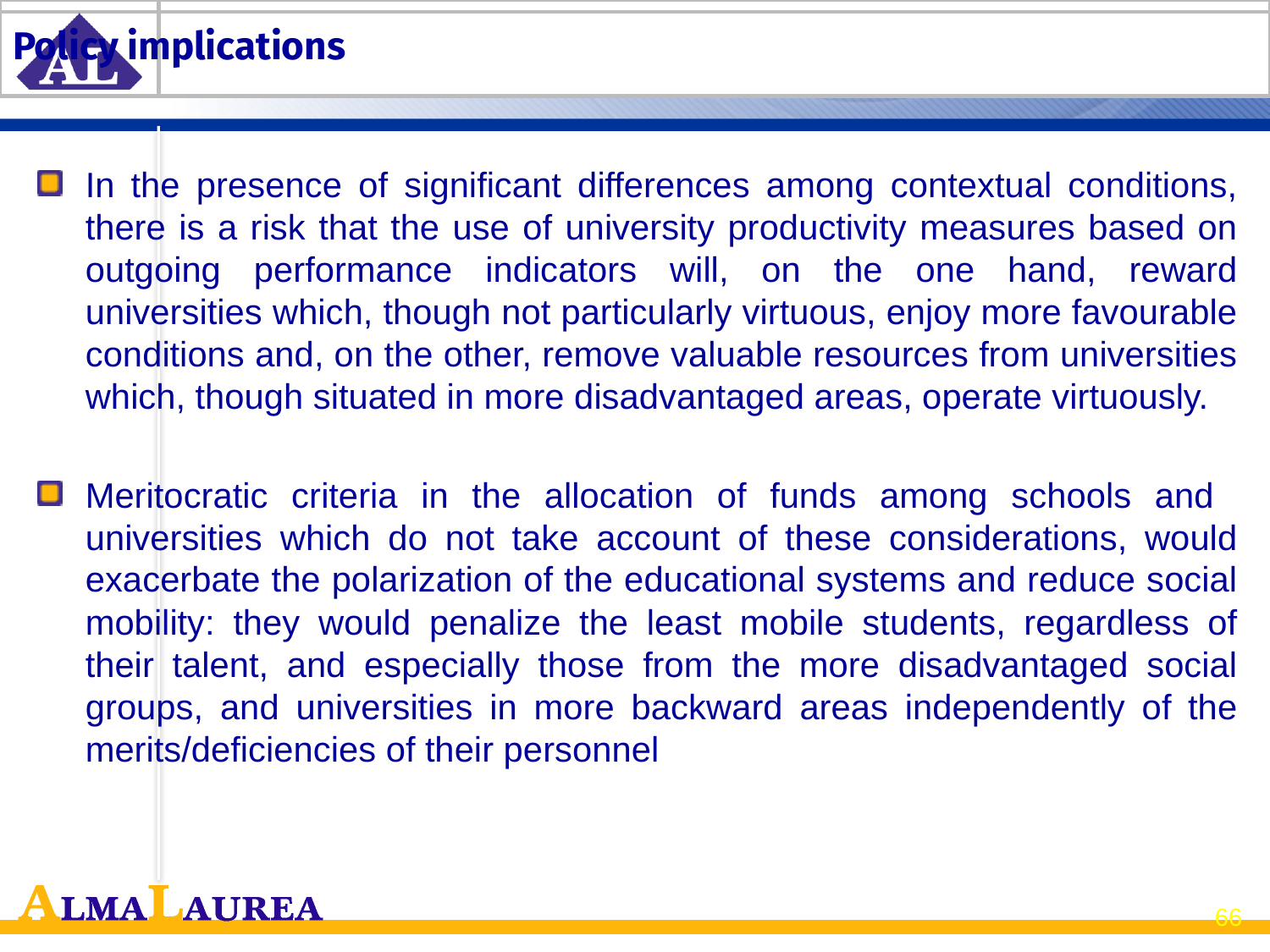

# Policy implications
In the presence of significant differences among contextual conditions, there is a risk that the use of university productivity measures based on outgoing performance indicators will, on the one hand, reward universities which, though not particularly virtuous, enjoy more favourable conditions and, on the other, remove valuable resources from universities which, though situated in more disadvantaged areas, operate virtuously.

Meritocratic criteria in the allocation of funds among schools and  universities which do not take account of these considerations, would exacerbate the polarization of the educational systems and reduce social mobility: they would penalize the least mobile students, regardless of their talent, and especially those from the more disadvantaged social groups, and universities in more backward areas independently of the merits/deficiencies of their personnel
66